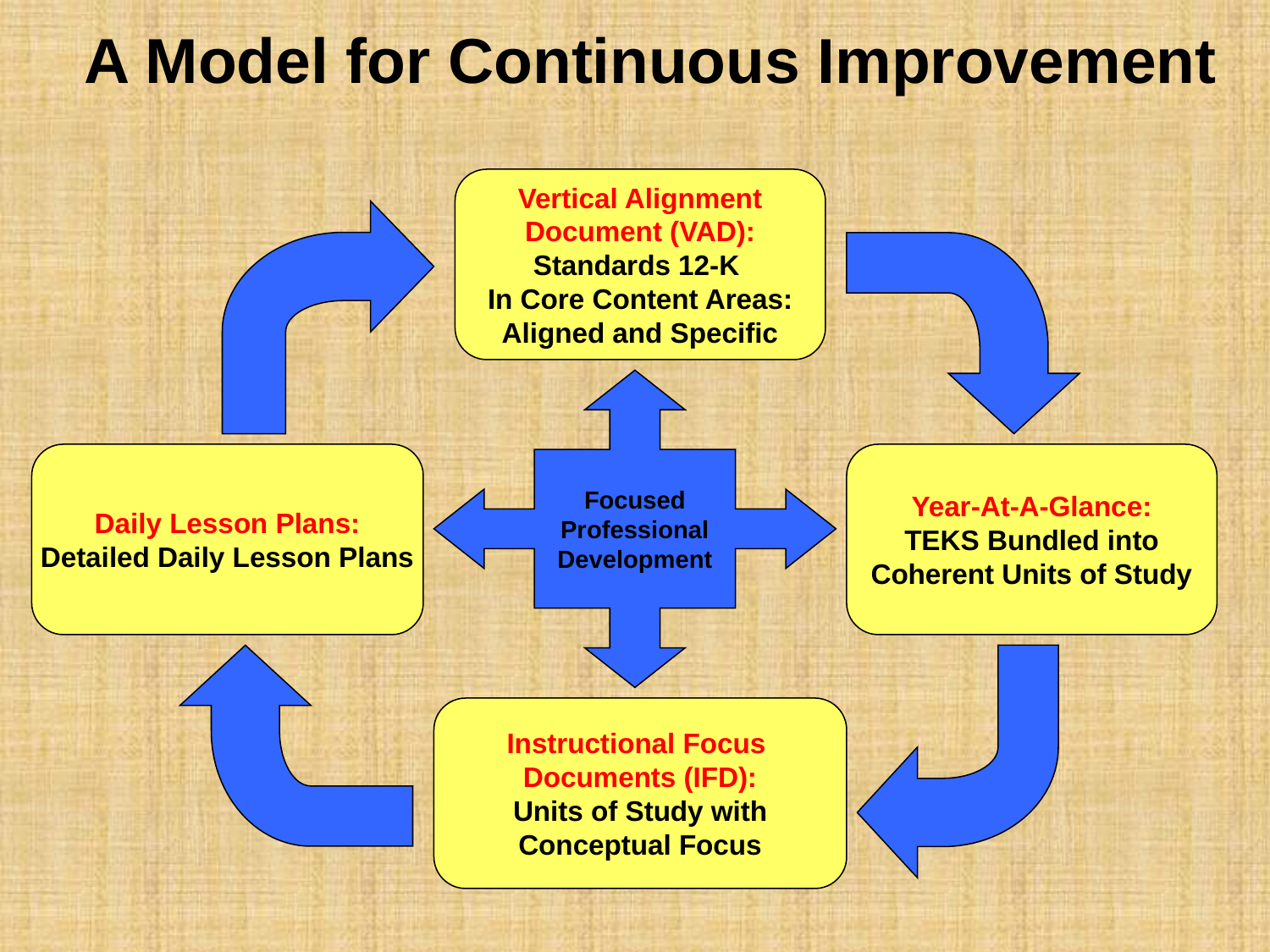

A Model for Continuous Improvement
Vertical Alignment
Document (VAD):
Standards 12-K
In Core Content Areas:
Aligned and Specific

Focused
Professional
Development
Daily Lesson Plans:
Detailed Daily Lesson Plans
Year-At-A-Glance:
TEKS Bundled into
Coherent Units of Study

Instructional Focus
Documents (IFD):
Units of Study with
Conceptual Focus